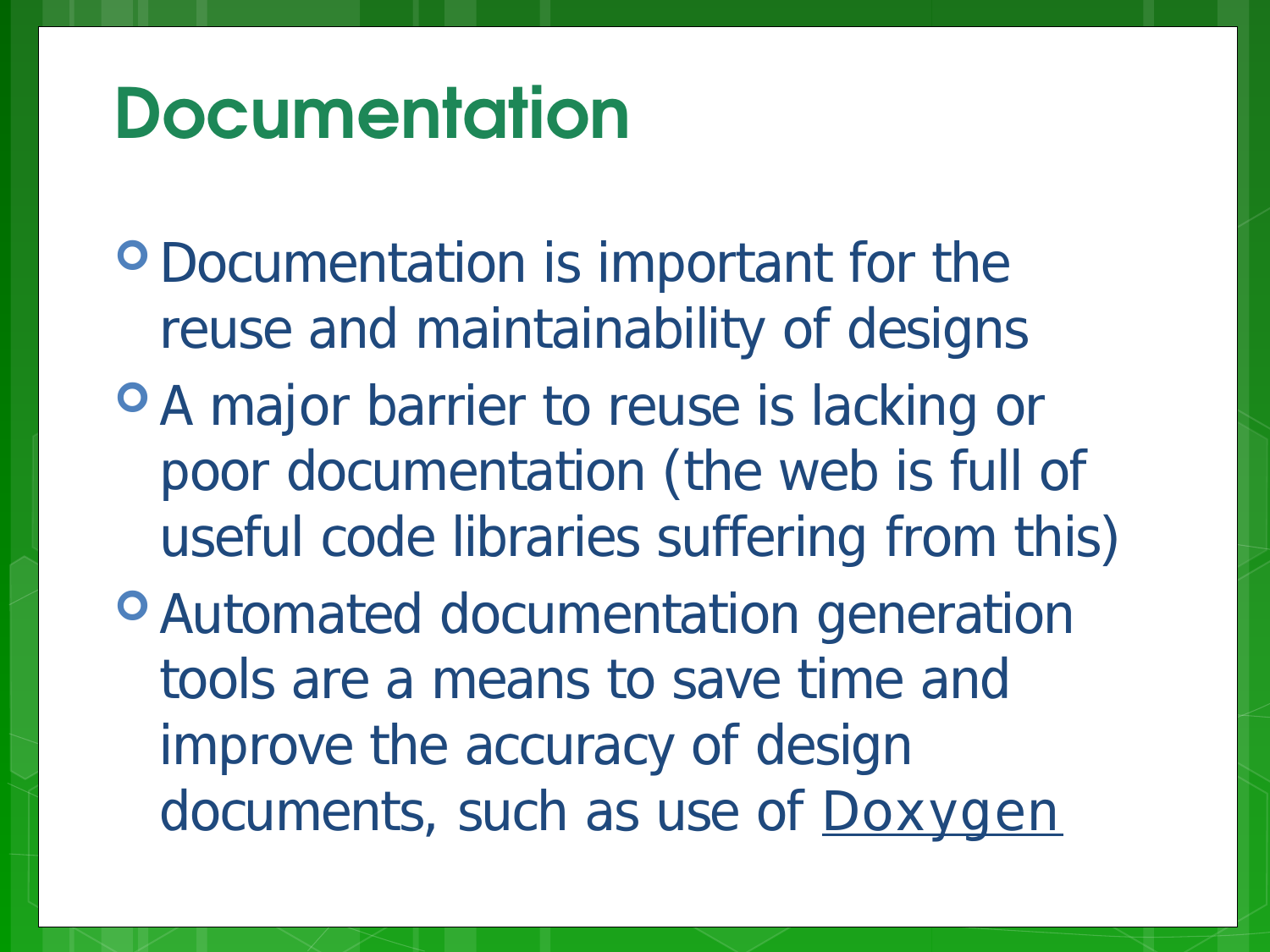

# Documentation
Documentation is important for the reuse and maintainability of designs
A major barrier to reuse is lacking or poor documentation (the web is full of useful code libraries suffering from this)
Automated documentation generation tools are a means to save time and improve the accuracy of design documents, such as use of Doxygen